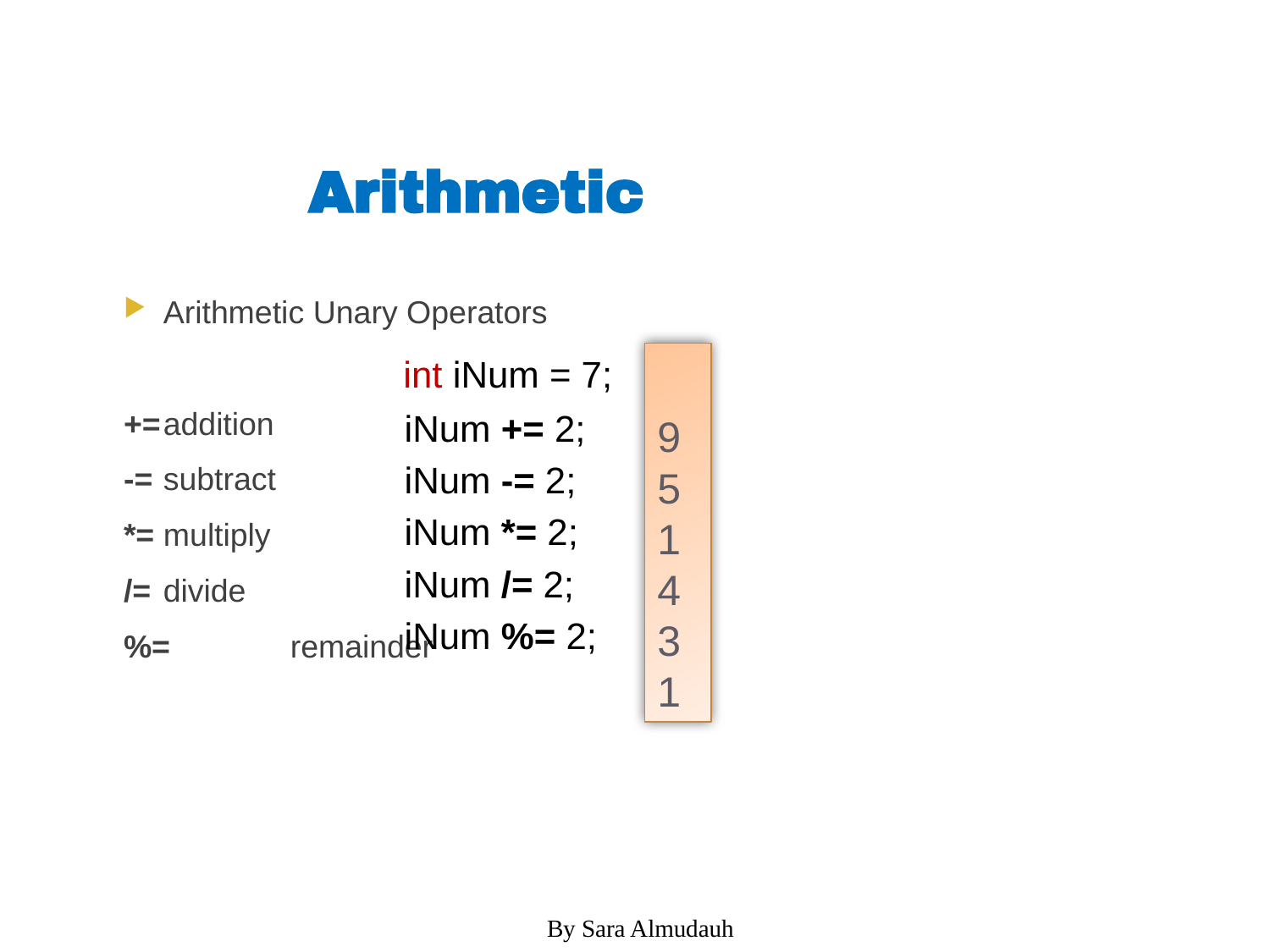

Arithmetic
Arithmetic Unary Operators

+=	addition
-=	subtract
*=	multiply
/=	divide
%=	remainder

iNum += 2;
iNum -= 2;
iNum *= 2;
iNum /= 2;
iNum %= 2;

9
5
14
3
1
int iNum = 7;
By Sara Almudauh